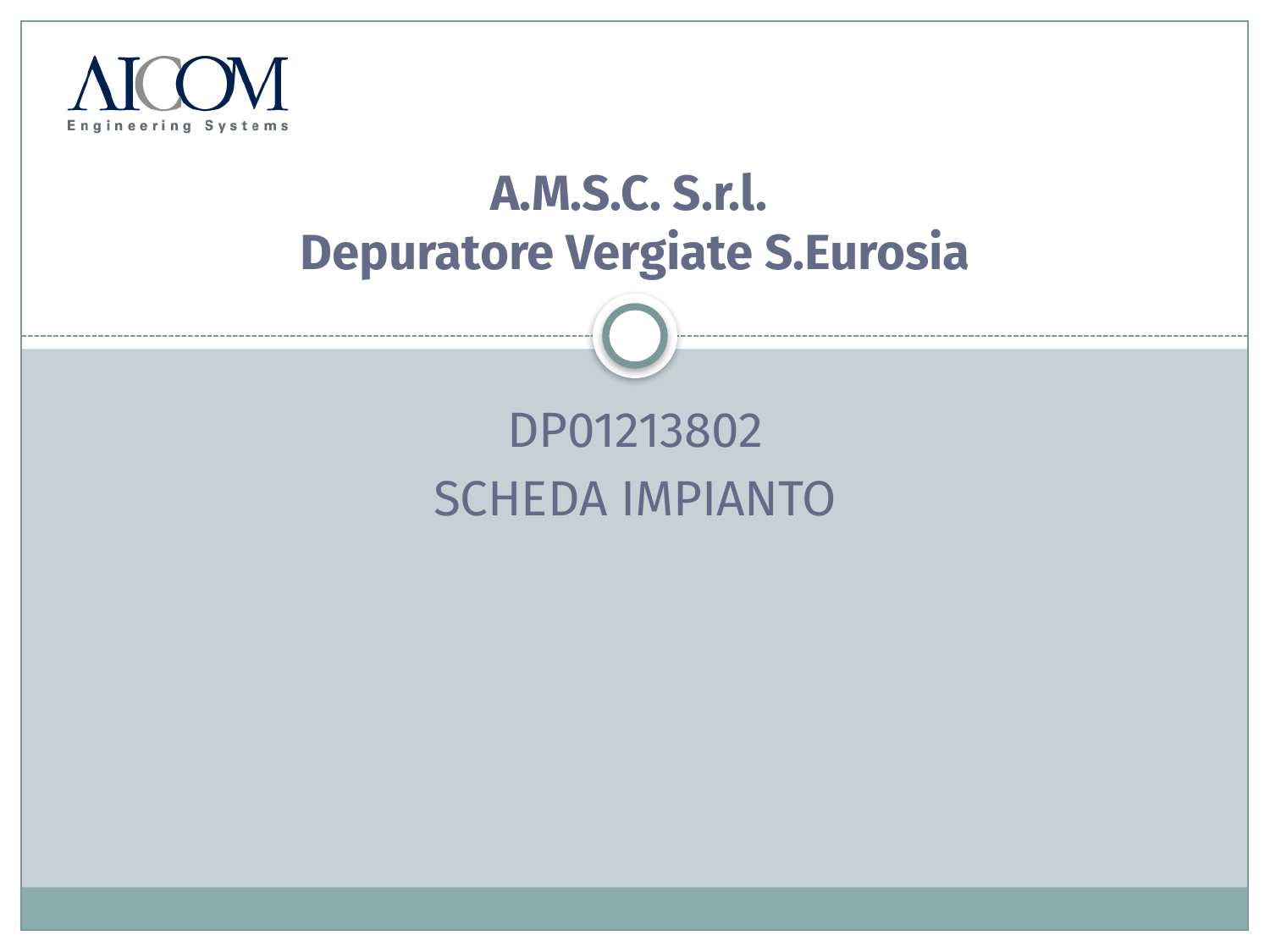

# A.M.S.C. S.r.l. Depuratore Vergiate S.Eurosia
DP01213802
Scheda impianto